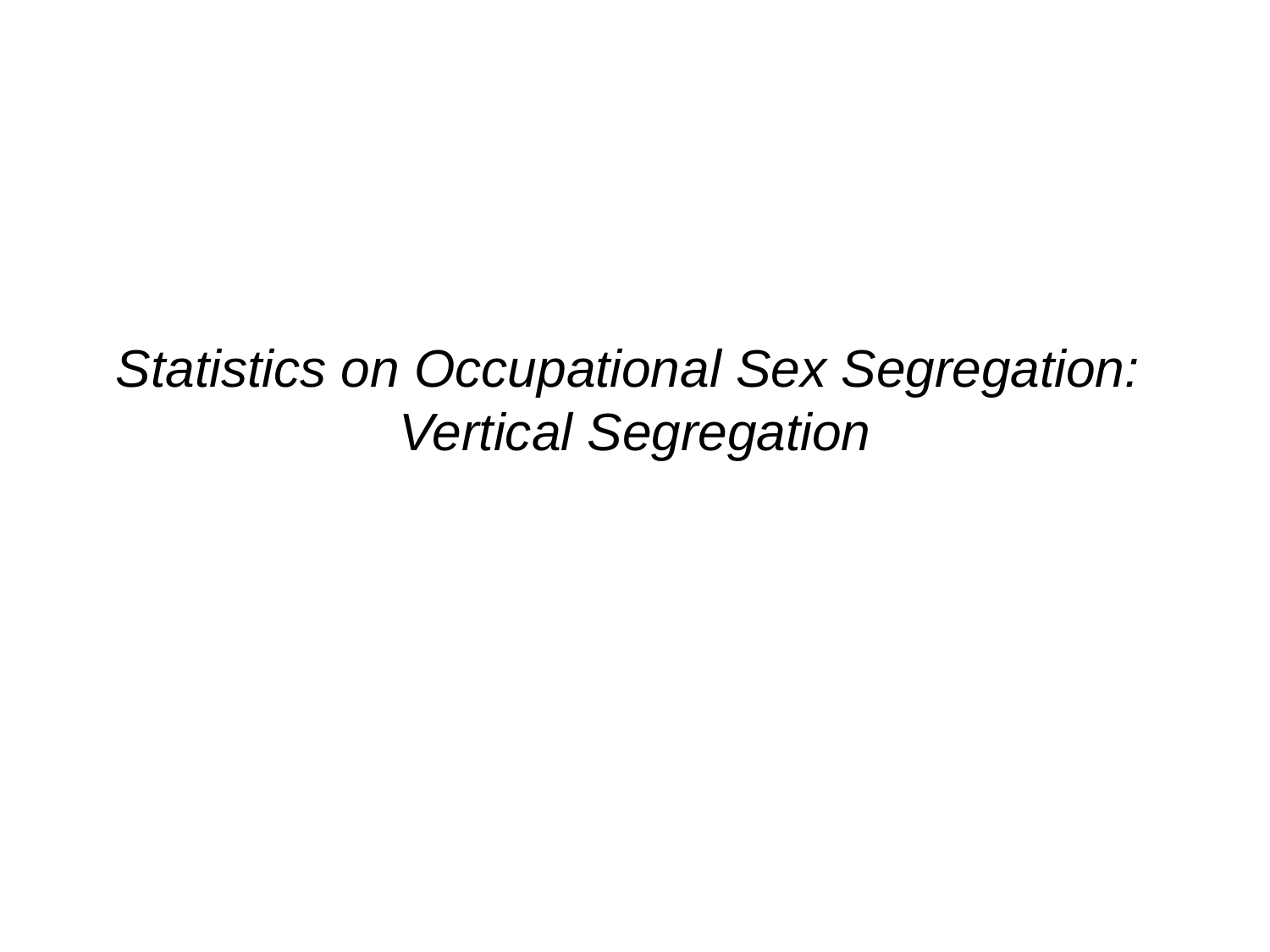

# Statistics on Occupational Sex Segregation: Vertical Segregation